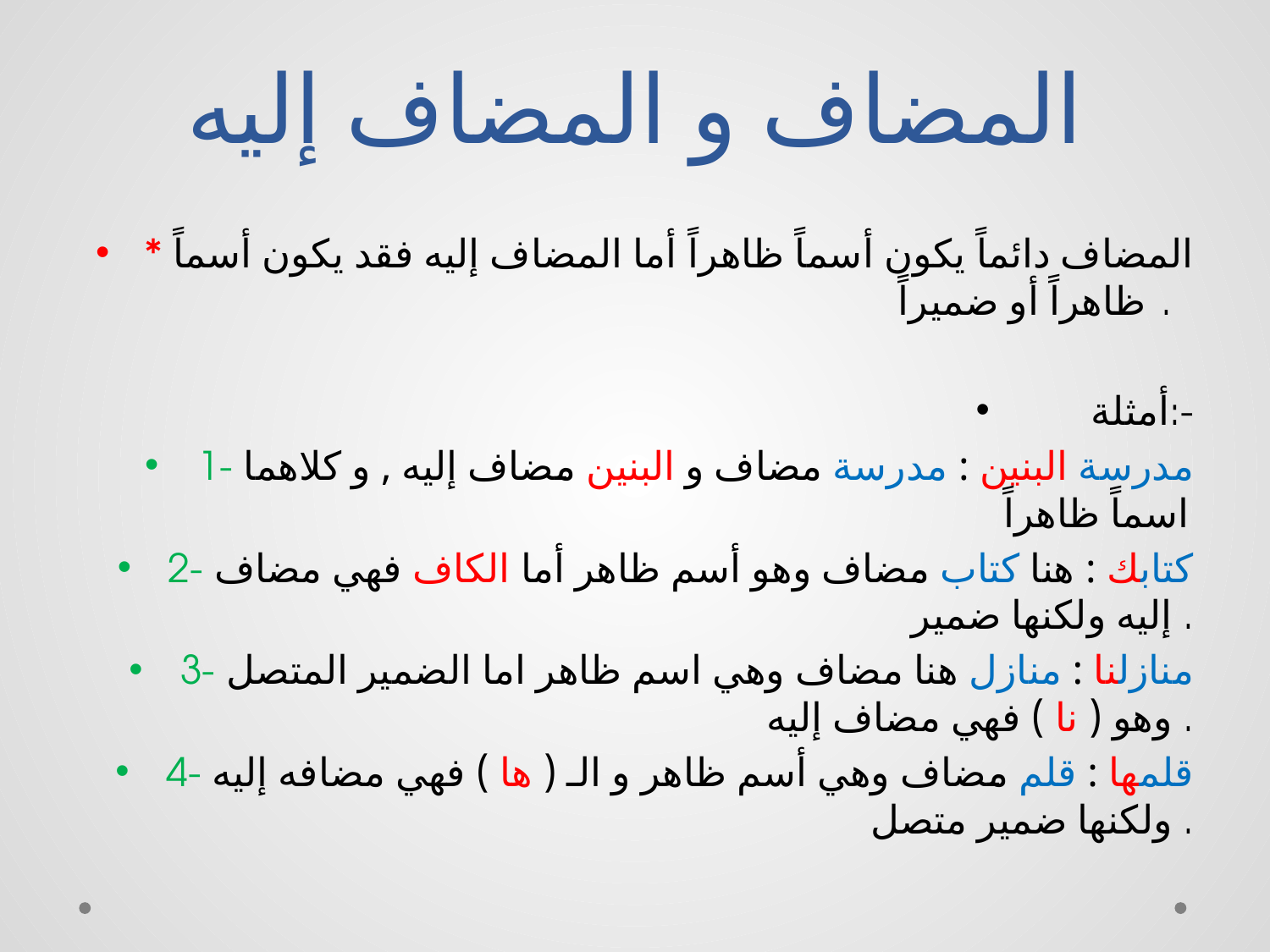

# المضاف و المضاف إليه
* المضاف دائماً يكون أسماً ظاهراً أما المضاف إليه فقد يكون أسماً ظاهراً أو ضميراً .

أمثلة:-
1- مدرسة البنين : مدرسة مضاف و البنين مضاف إليه , و كلاهما اسماً ظاهراً
2- كتابك : هنا كتاب مضاف وهو أسم ظاهر أما الكاف فهي مضاف إليه ولكنها ضمير .
3- منازلنا : منازل هنا مضاف وهي اسم ظاهر اما الضمير المتصل وهو ( نا ) فهي مضاف إليه .
4- قلمها : قلم مضاف وهي أسم ظاهر و الـ ( ها ) فهي مضافه إليه ولكنها ضمير متصل .